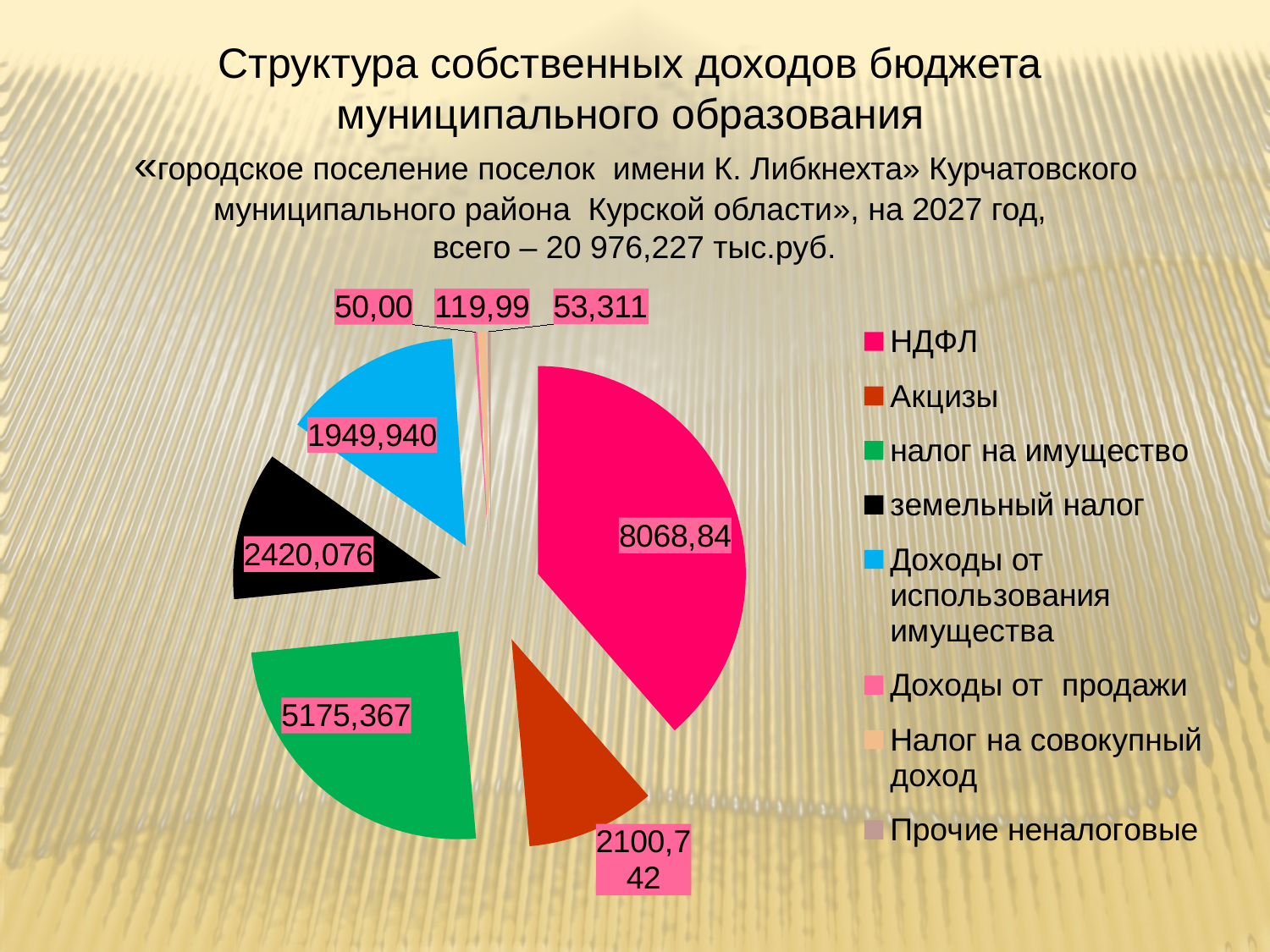

Структура собственных доходов бюджета муниципального образования
 «городское поселение поселок  имени К. Либкнехта» Курчатовского муниципального района  Курской области», на 2027 год,
 всего – 20 976,227 тыс.руб.

### Chart

| Category | Столбец2 |
|---|---|
| НДФЛ | 8068.84 |
| Акцизы | 2100.742 |
| налог на имущество | 5175.367 |
| земельный налог | 2420.076 |
| Доходы от использования имущества | 2927.645 |
| Доходы от  продажи | 50.0 |
| Налог на совокупный доход | 119.99 |
| Прочие неналоговые | 53.311 |